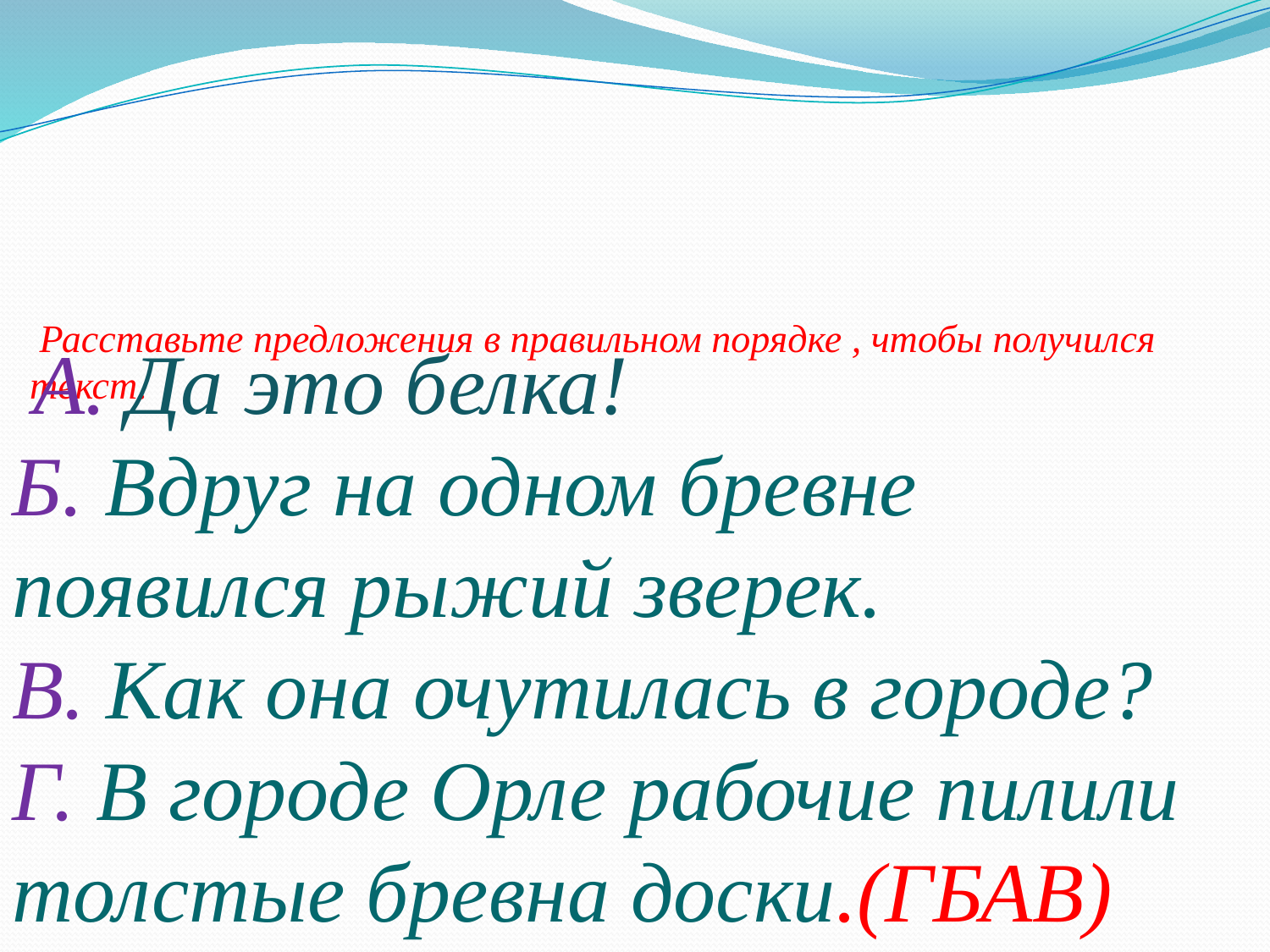

# Расставьте предложения в правильном порядке , чтобы получился текст.
 А. Да это белка!
Б. Вдруг на одном бревне появился рыжий зверек.
В. Как она очутилась в городе?
Г. В городе Орле рабочие пилили толстые бревна доски.(ГБАВ)